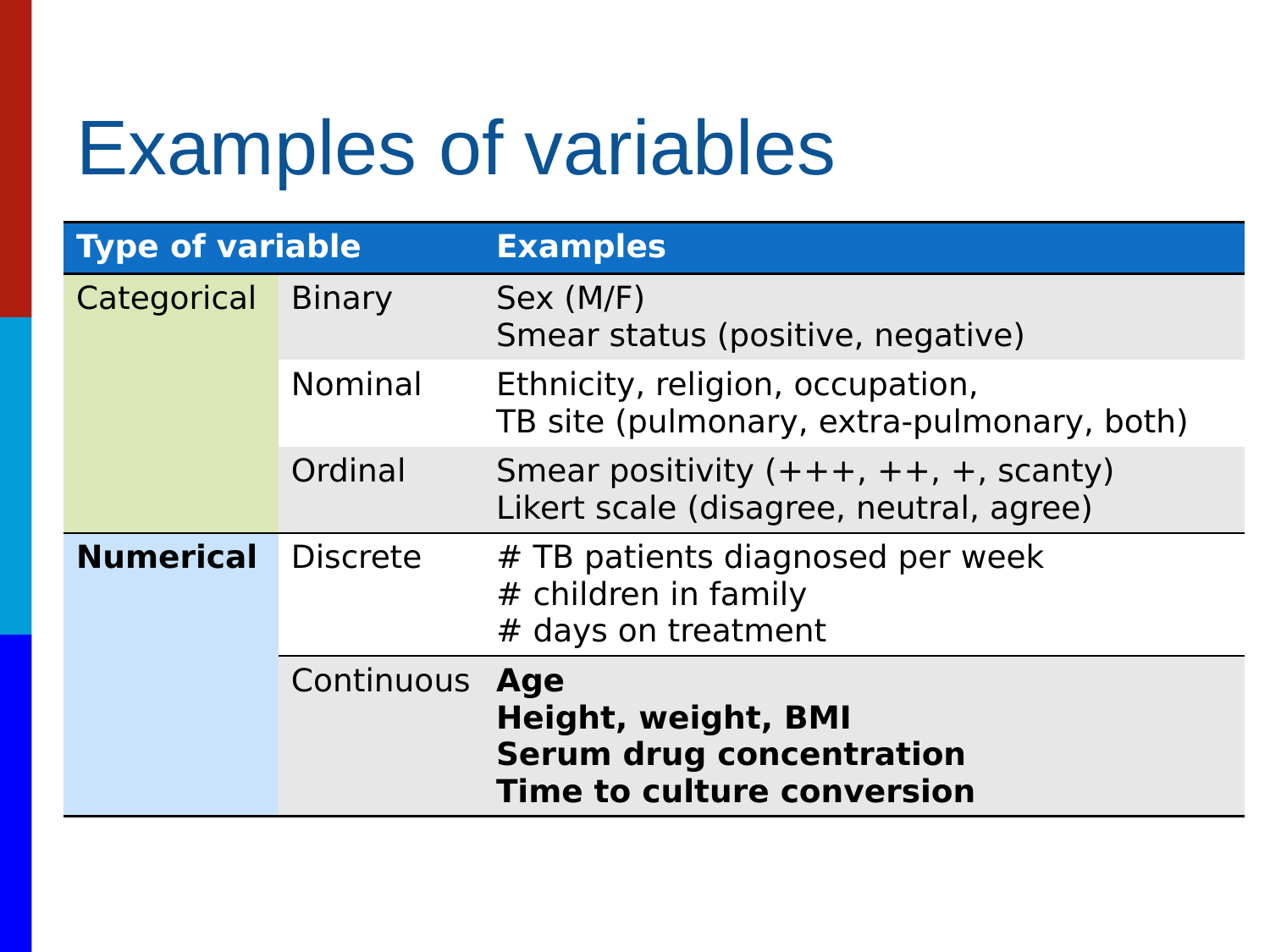

# Examples of variables
| Type of variable |  | Examples |
| --- | --- | --- |
| Categorical | Binary | Sex (M/F) Smear status (positive, negative) |
|  | Nominal | Ethnicity, religion, occupation, TB site (pulmonary, extra-pulmonary, both) |
|  | Ordinal | Smear positivity (+++, ++, +, scanty) Likert scale (disagree, neutral, agree) |
| Numerical | Discrete | # TB patients diagnosed per week # children in family # days on treatment |
|  | Continuous | Age Height, weight, BMI Serum drug concentration Time to culture conversion |